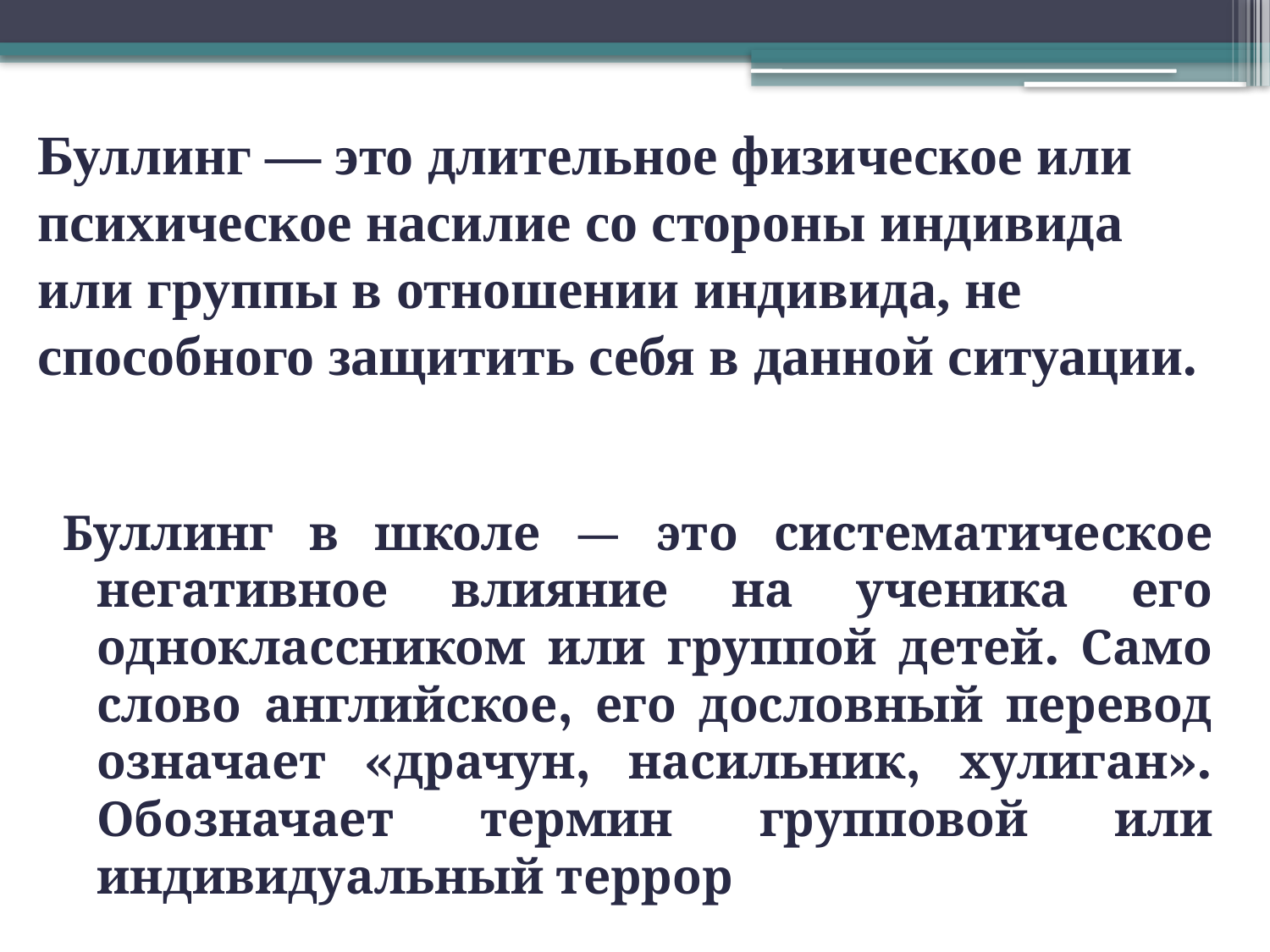

# Буллинг — это длительное физическое или психическое насилие со стороны индивида или группы в отношении индивида, не способного защитить себя в данной ситуации.
Буллинг в школе — это систематическое негативное влияние на ученика его одноклассником или группой детей. Само слово английское, его дословный перевод означает «драчун, насильник, хулиган». Обозначает термин групповой или индивидуальный террор